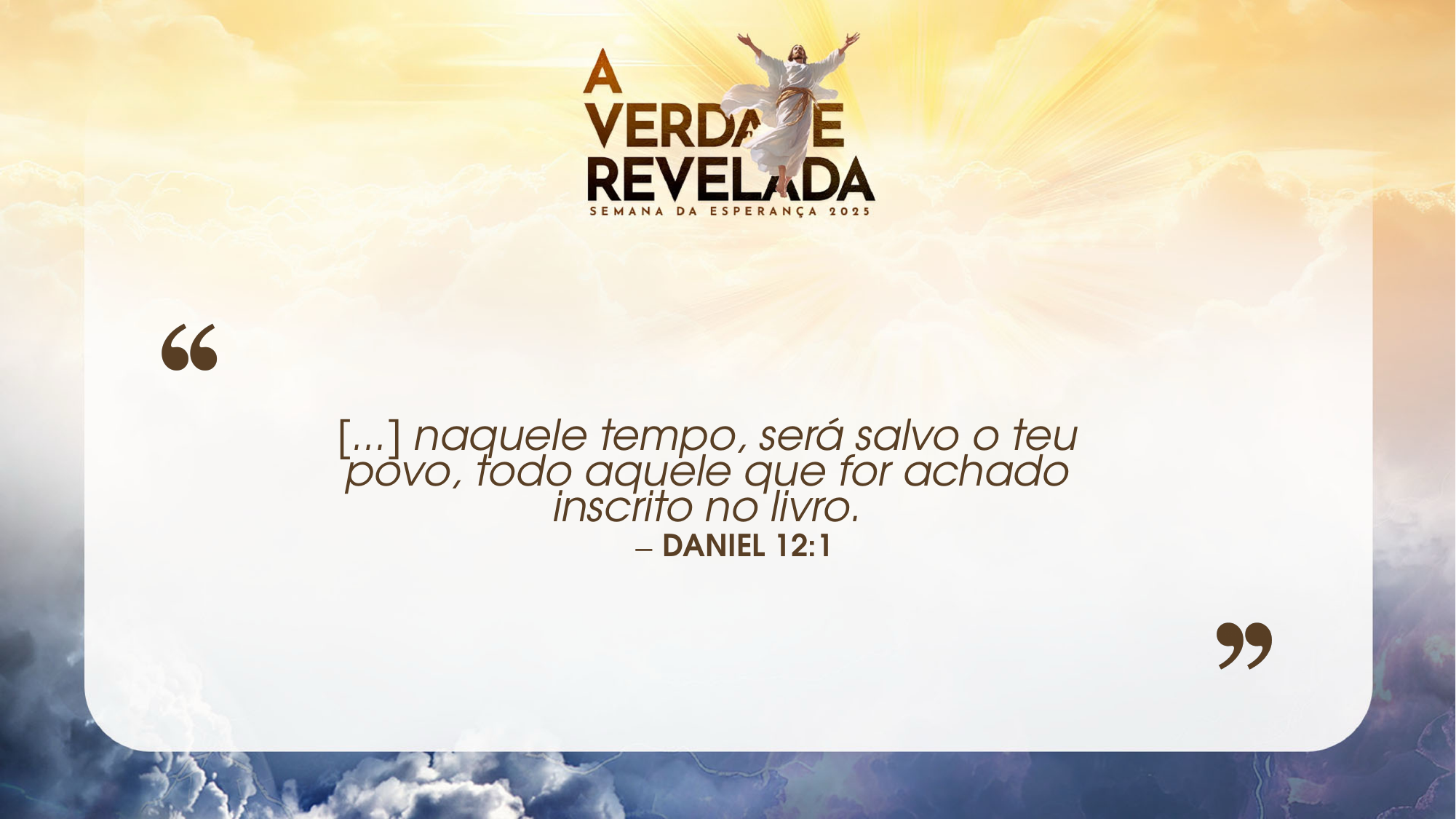

[...] naquele tempo, será salvo o teu povo, todo aquele que for achado inscrito no livro.
DANIEL 12:1